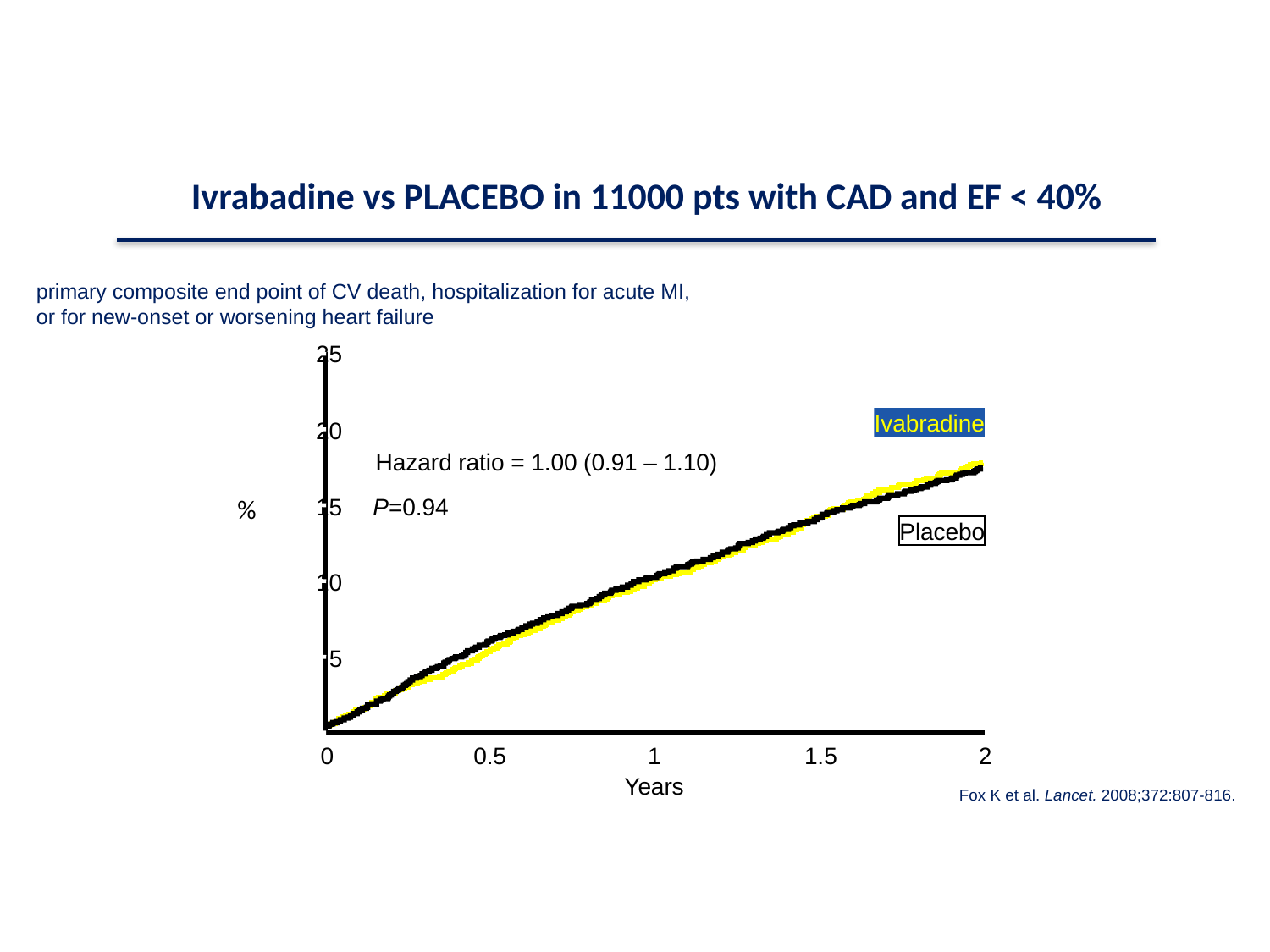

# Ivrabadine vs PLACEBO in 11000 pts with CAD and EF < 40%
primary composite end point of CV death, hospitalization for acute MI, or for new-onset or worsening heart failure
25

Ivabradine
20
Hazard ratio = 1.00 (0.91 – 1.10)

15
P=0.94
Placebo
10
5
0

0
0.5
1
1.5
2
Years
%

Fox K et al. Lancet. 2008;372:807-816.